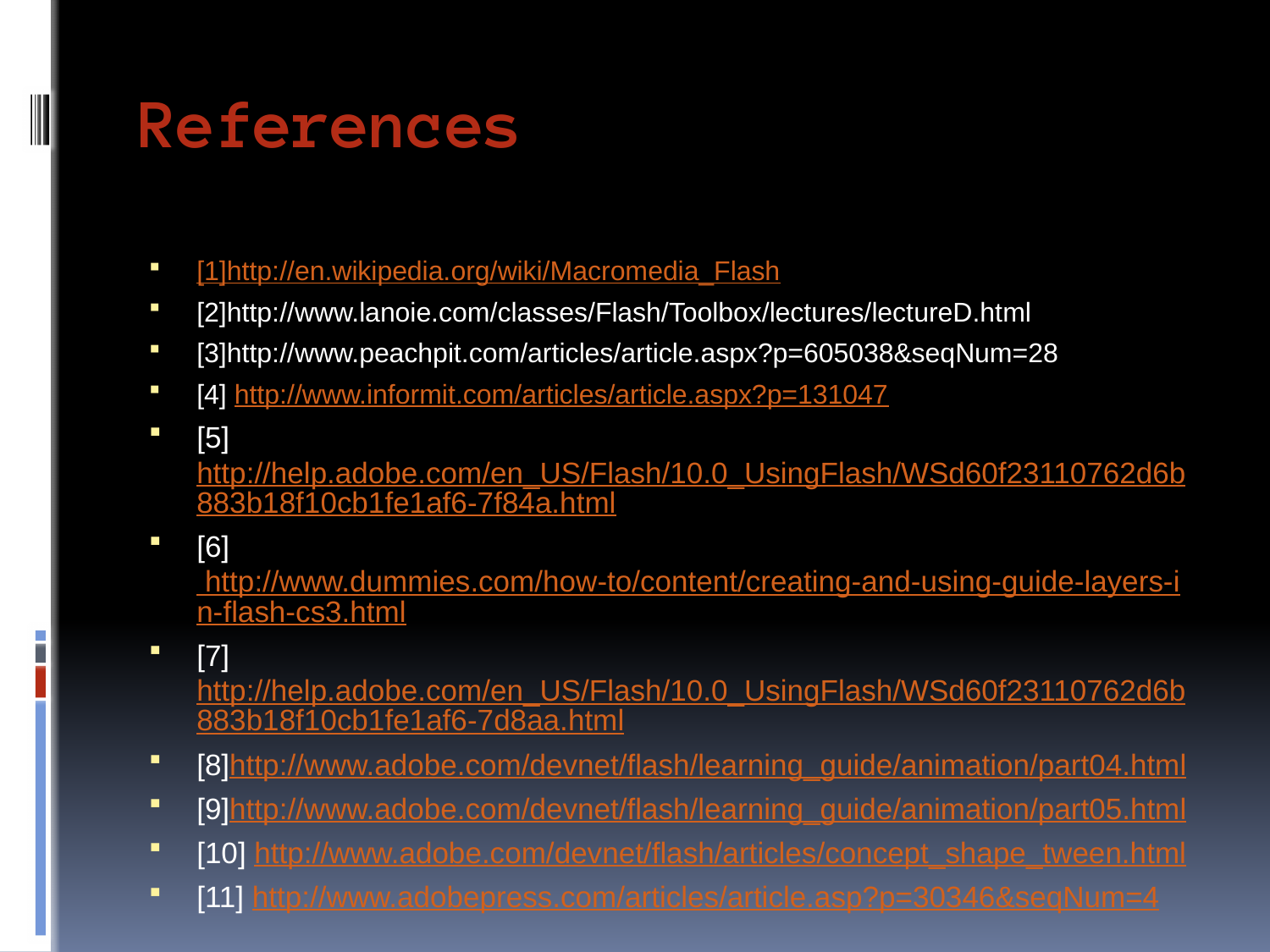

# References
[1]http://en.wikipedia.org/wiki/Macromedia_Flash
[2]http://www.lanoie.com/classes/Flash/Toolbox/lectures/lectureD.html
[3]http://www.peachpit.com/articles/article.aspx?p=605038&seqNum=28
[4] http://www.informit.com/articles/article.aspx?p=131047
[5]http://help.adobe.com/en_US/Flash/10.0_UsingFlash/WSd60f23110762d6b883b18f10cb1fe1af6-7f84a.html
[6] http://www.dummies.com/how-to/content/creating-and-using-guide-layers-in-flash-cs3.html
[7]http://help.adobe.com/en_US/Flash/10.0_UsingFlash/WSd60f23110762d6b883b18f10cb1fe1af6-7d8aa.html
[8]http://www.adobe.com/devnet/flash/learning_guide/animation/part04.html
[9]http://www.adobe.com/devnet/flash/learning_guide/animation/part05.html
[10] http://www.adobe.com/devnet/flash/articles/concept_shape_tween.html
[11] http://www.adobepress.com/articles/article.asp?p=30346&seqNum=4